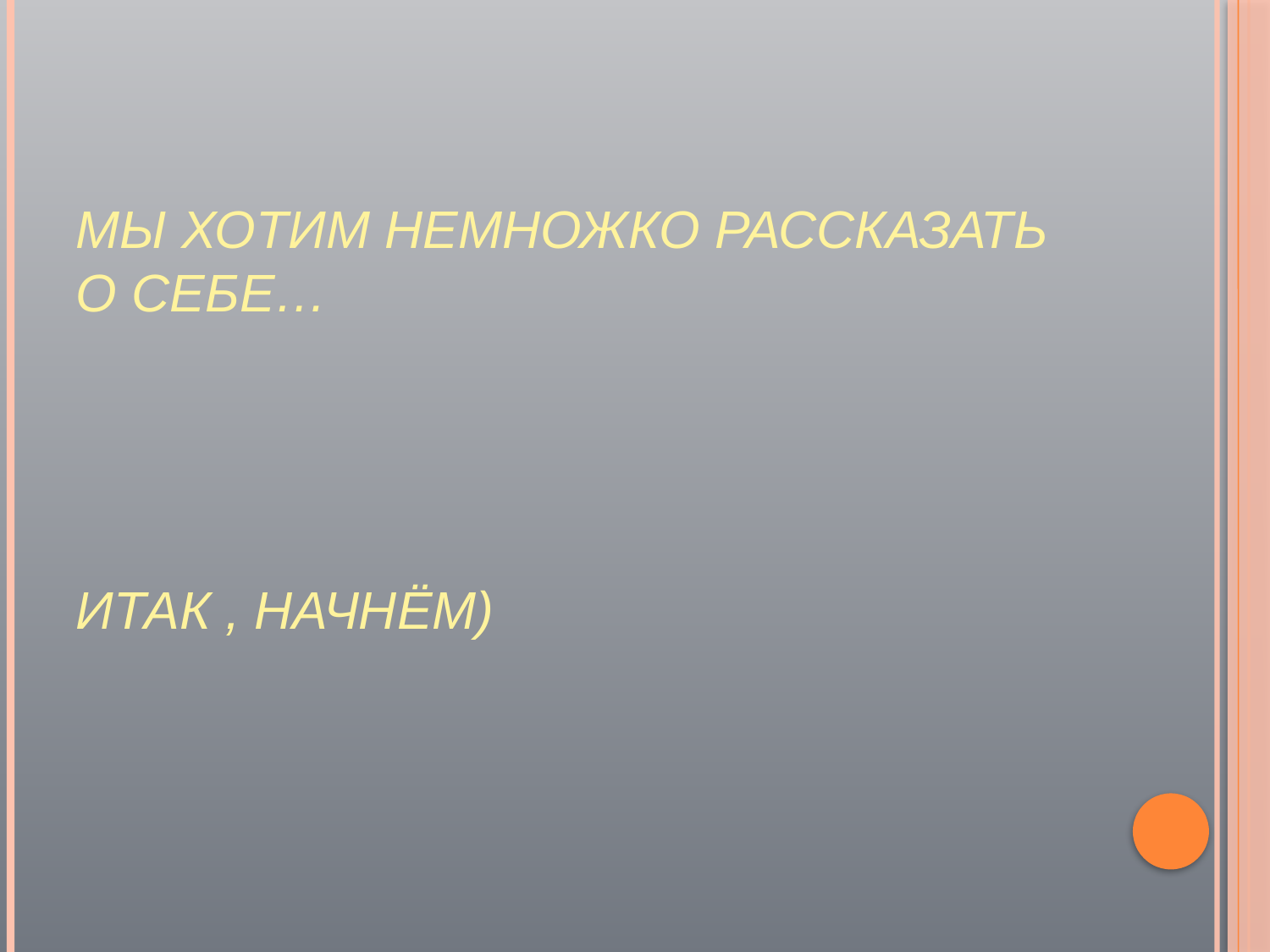

# Мы хотим немножко рассказать о себе… Итак , начнём)